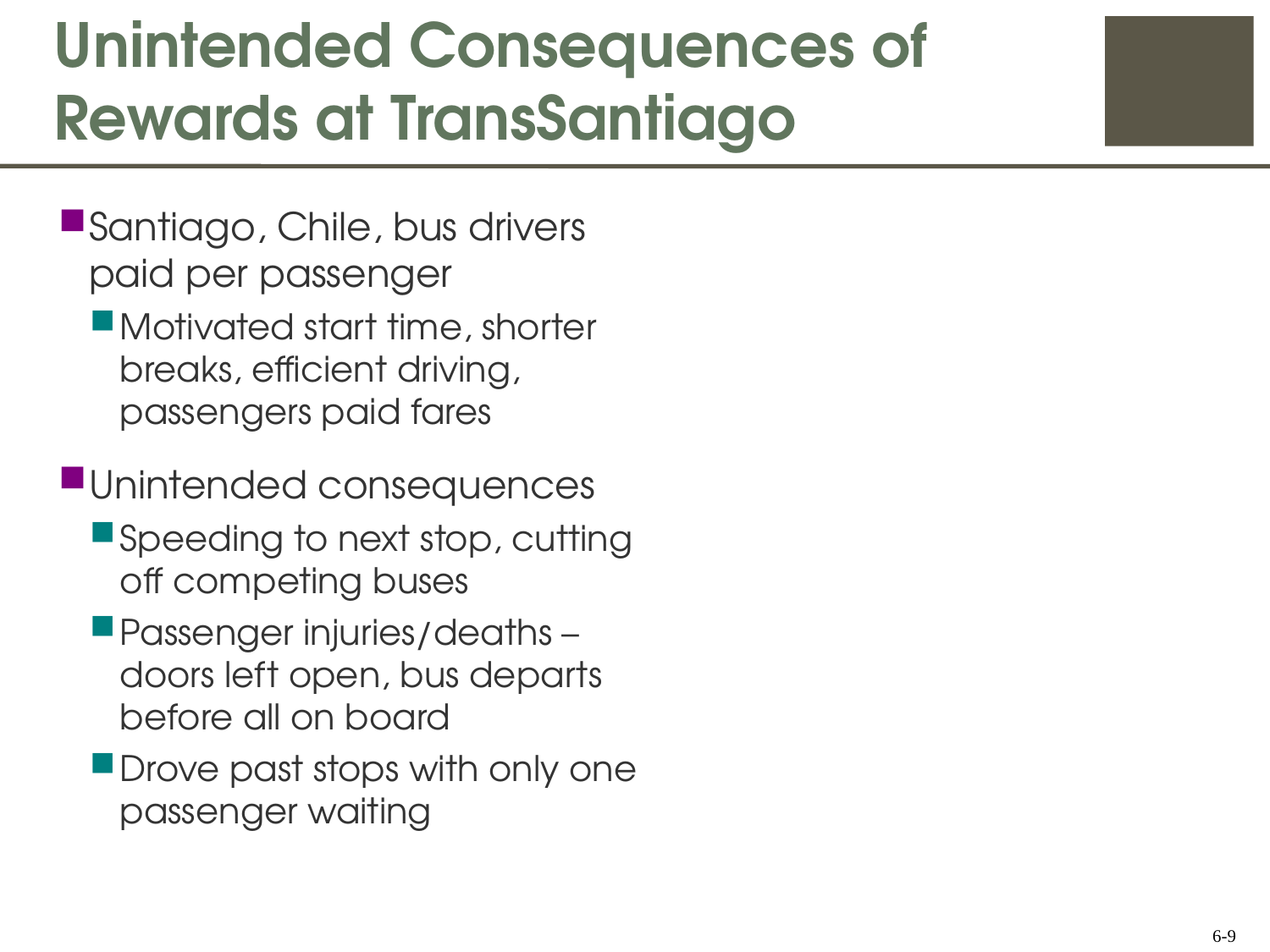

# Unintended Consequences of Rewards at TransSantiago
Santiago, Chile, bus drivers paid per passenger
Motivated start time, shorter breaks, efficient driving, passengers paid fares
Unintended consequences
Speeding to next stop, cutting off competing buses
Passenger injuries/deaths –  doors left open, bus departs before all on board
Drove past stops with only one passenger waiting